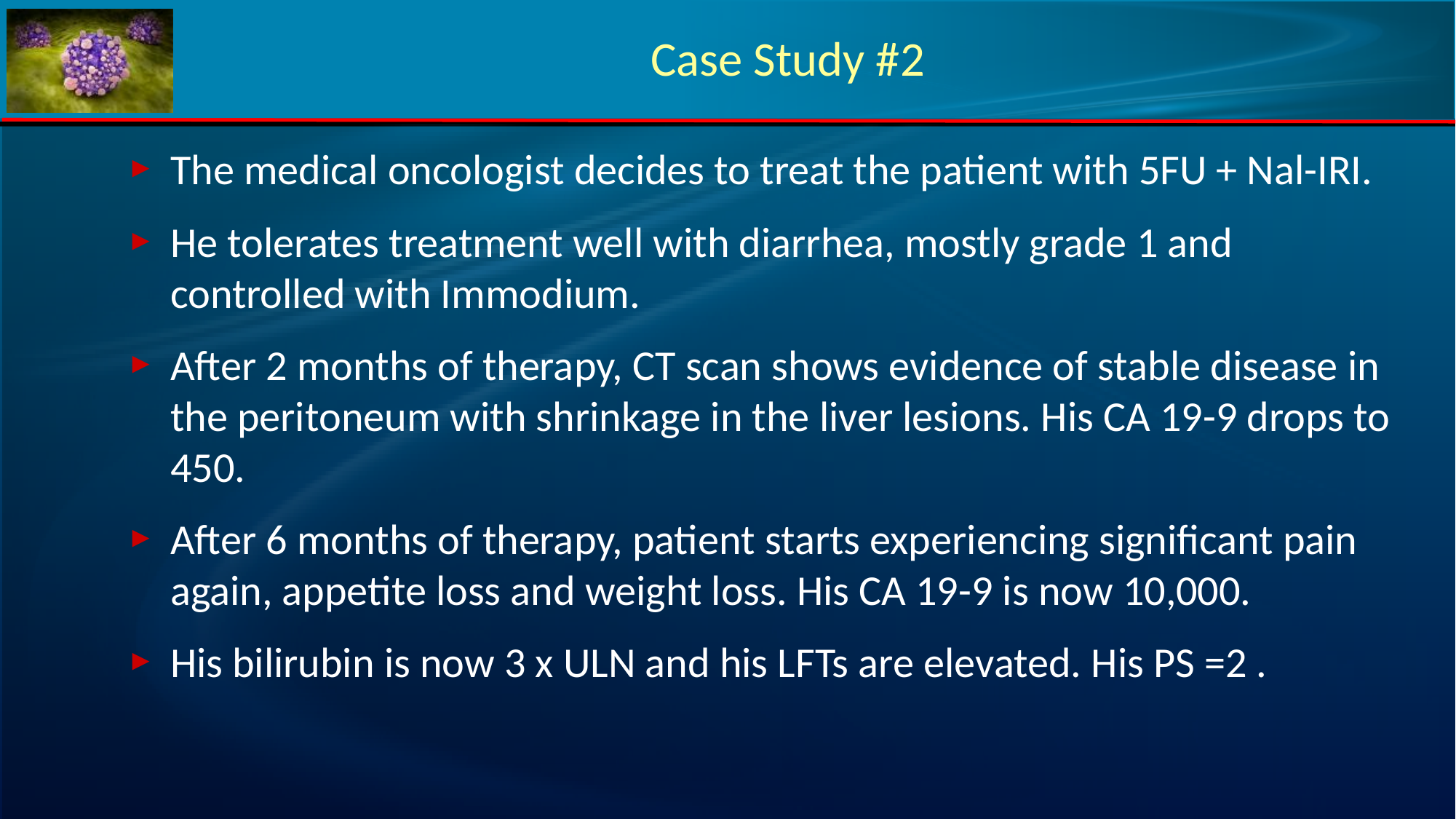

Case Study #2
The medical oncologist decides to treat the patient with 5FU + Nal-IRI.
He tolerates treatment well with diarrhea, mostly grade 1 and controlled with Immodium.
After 2 months of therapy, CT scan shows evidence of stable disease in the peritoneum with shrinkage in the liver lesions. His CA 19-9 drops to 450.
After 6 months of therapy, patient starts experiencing significant pain again, appetite loss and weight loss. His CA 19-9 is now 10,000.
His bilirubin is now 3 x ULN and his LFTs are elevated. His PS =2 .